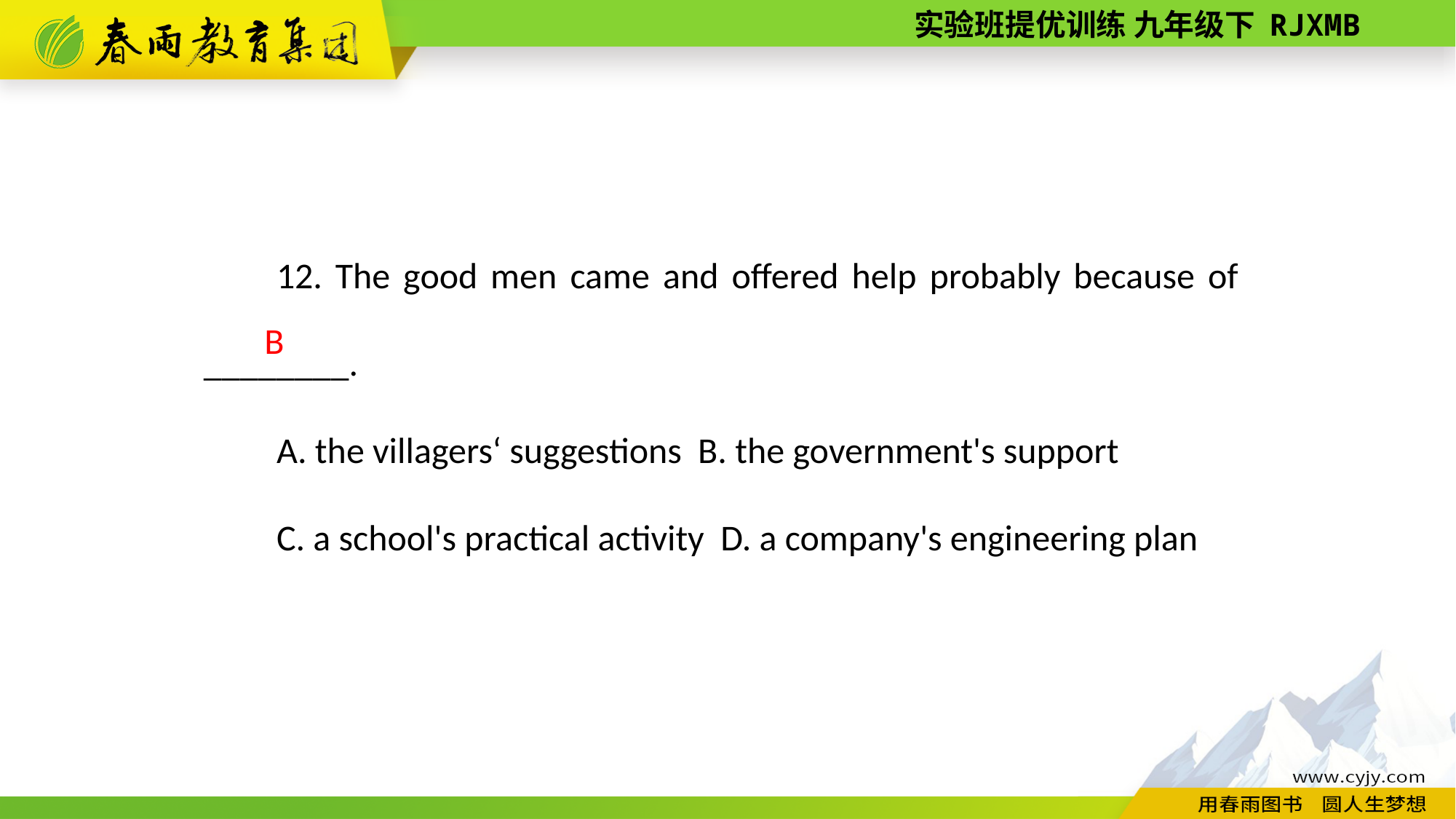

12. The good men came and offered help probably because of ________.
A. the villagers‘ suggestions  B. the government's support
C. a school's practical activity  D. a company's engineering plan
B